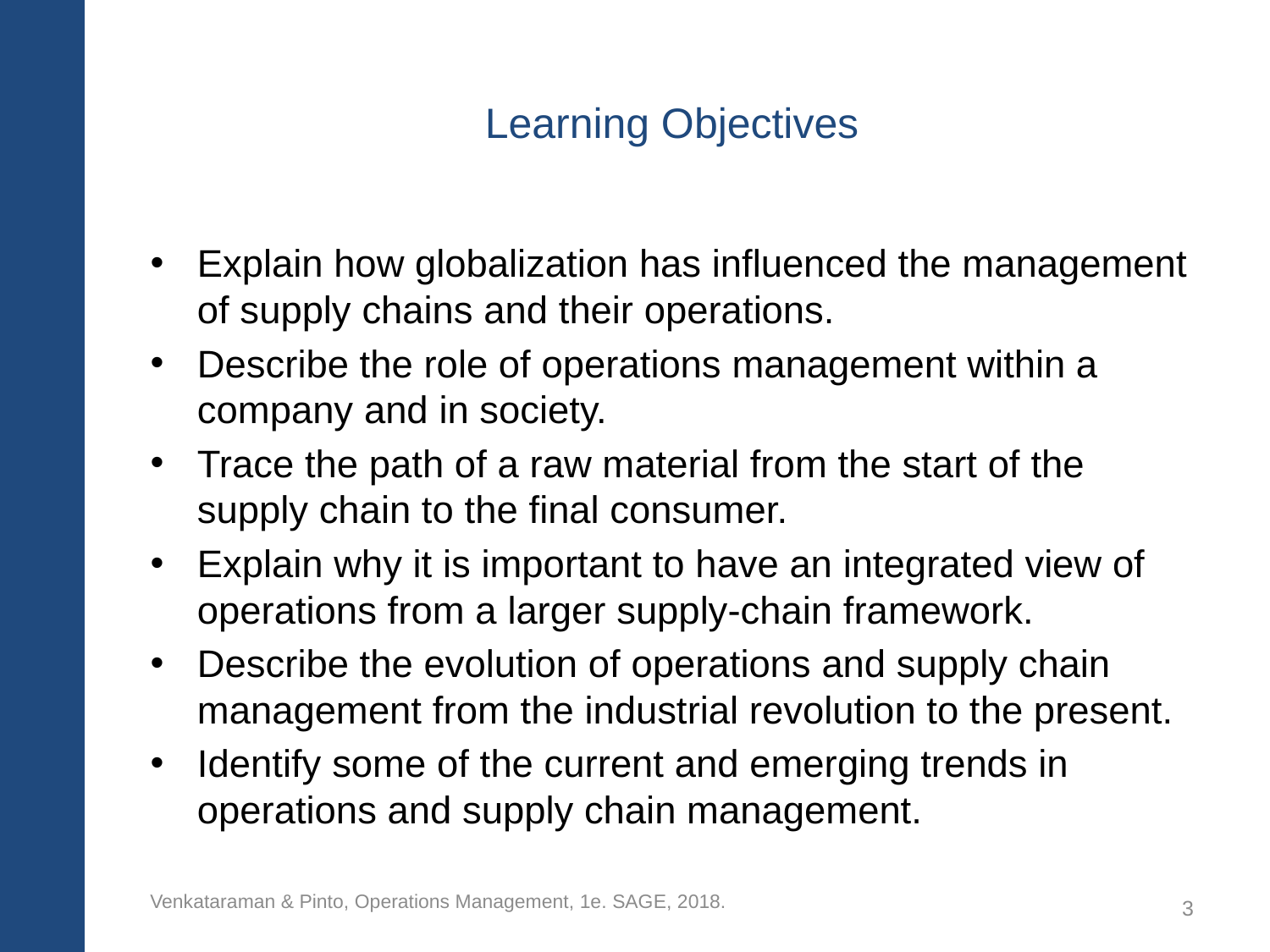

# Learning Objectives
Explain how globalization has influenced the management of supply chains and their operations.
Describe the role of operations management within a company and in society.
Trace the path of a raw material from the start of the supply chain to the final consumer.
Explain why it is important to have an integrated view of operations from a larger supply-chain framework.
Describe the evolution of operations and supply chain management from the industrial revolution to the present.
Identify some of the current and emerging trends in operations and supply chain management.
Venkataraman & Pinto, Operations Management, 1e. SAGE, 2018.
3